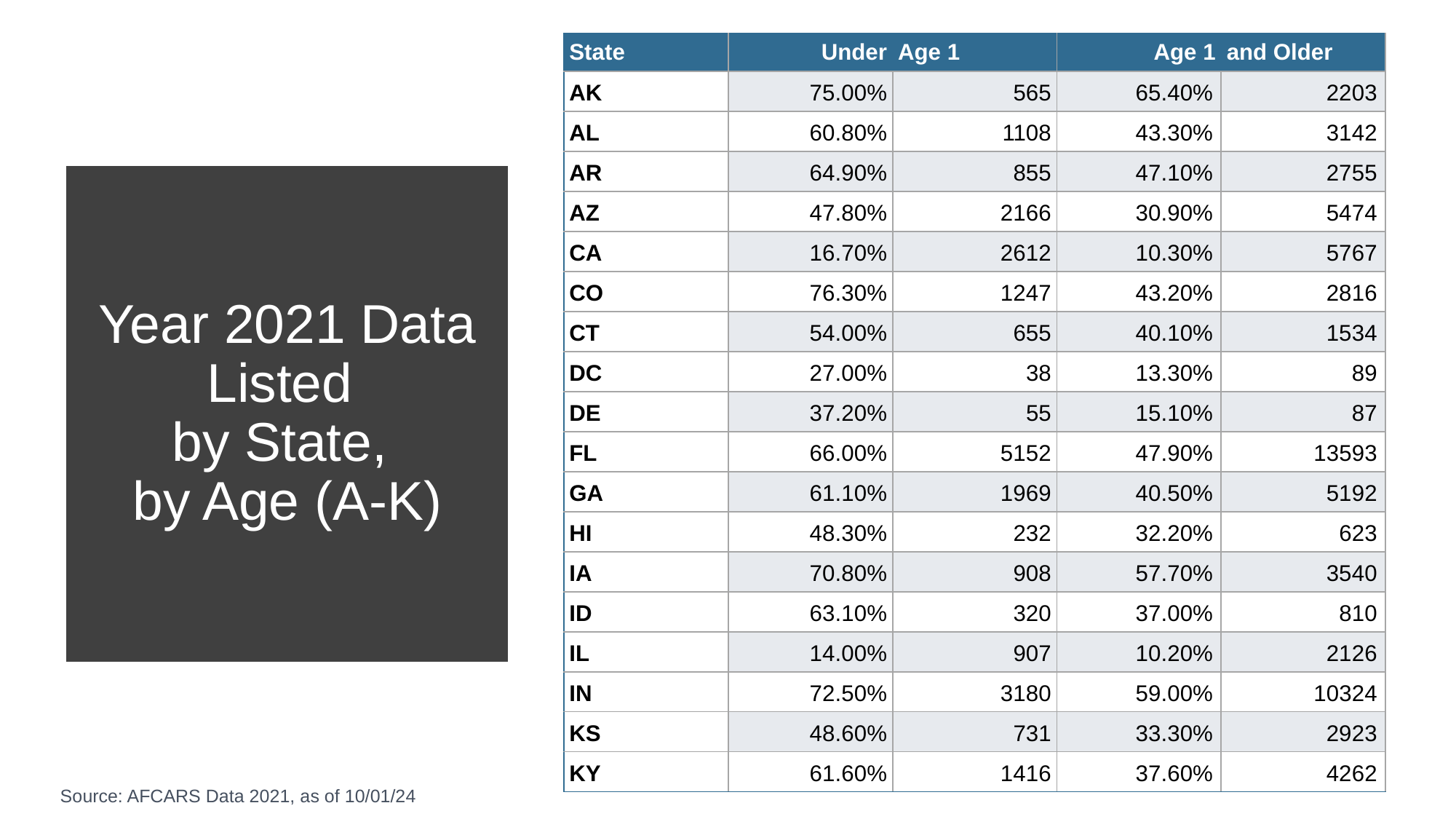

| State | Under | Age 1 | Age 1 | and Older |
| --- | --- | --- | --- | --- |
| AK | 75.00% | 565 | 65.40% | 2203 |
| AL | 60.80% | 1108 | 43.30% | 3142 |
| AR | 64.90% | 855 | 47.10% | 2755 |
| AZ | 47.80% | 2166 | 30.90% | 5474 |
| CA | 16.70% | 2612 | 10.30% | 5767 |
| CO | 76.30% | 1247 | 43.20% | 2816 |
| CT | 54.00% | 655 | 40.10% | 1534 |
| DC | 27.00% | 38 | 13.30% | 89 |
| DE | 37.20% | 55 | 15.10% | 87 |
| FL | 66.00% | 5152 | 47.90% | 13593 |
| GA | 61.10% | 1969 | 40.50% | 5192 |
| HI | 48.30% | 232 | 32.20% | 623 |
| IA | 70.80% | 908 | 57.70% | 3540 |
| ID | 63.10% | 320 | 37.00% | 810 |
| IL | 14.00% | 907 | 10.20% | 2126 |
| IN | 72.50% | 3180 | 59.00% | 10324 |
| KS | 48.60% | 731 | 33.30% | 2923 |
| KY | 61.60% | 1416 | 37.60% | 4262 |
# Year 2021 Data Listed by State, by Age (A-K)
Source: AFCARS Data 2021, as of 10/01/24